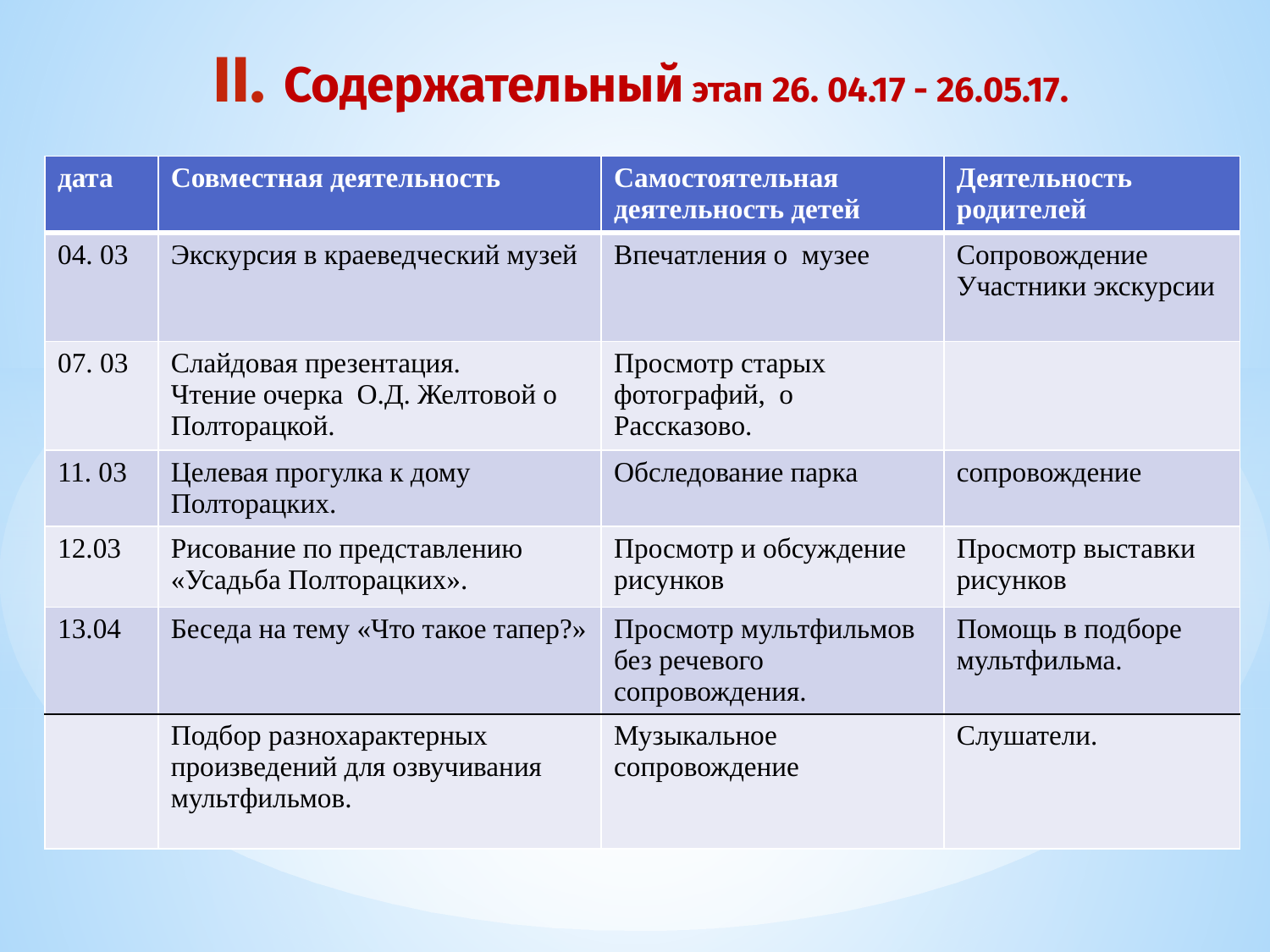

Содержательный этап 26. 04.17 - 26.05.17.
| дата | Совместная деятельность | Самостоятельная деятельность детей | Деятельность родителей |
| --- | --- | --- | --- |
| 04. 03 | Экскурсия в краеведческий музей | Впечатления о музее | Сопровождение Участники экскурсии |
| 07. 03 | Слайдовая презентация. Чтение очерка О.Д. Желтовой о Полторацкой. | Просмотр старых фотографий, о Рассказово. |  |
| 11. 03 | Целевая прогулка к дому Полторацких. | Обследование парка | сопровождение |
| 12.03 | Рисование по представлению «Усадьба Полторацких». | Просмотр и обсуждение рисунков | Просмотр выставки рисунков |
| 13.04 | Беседа на тему «Что такое тапер?» | Просмотр мультфильмов без речевого сопровождения. | Помощь в подборе мультфильма. |
|  | Подбор разнохарактерных произведений для озвучивания мультфильмов. | Музыкальное сопровождение | Слушатели. |
|  |
| --- |